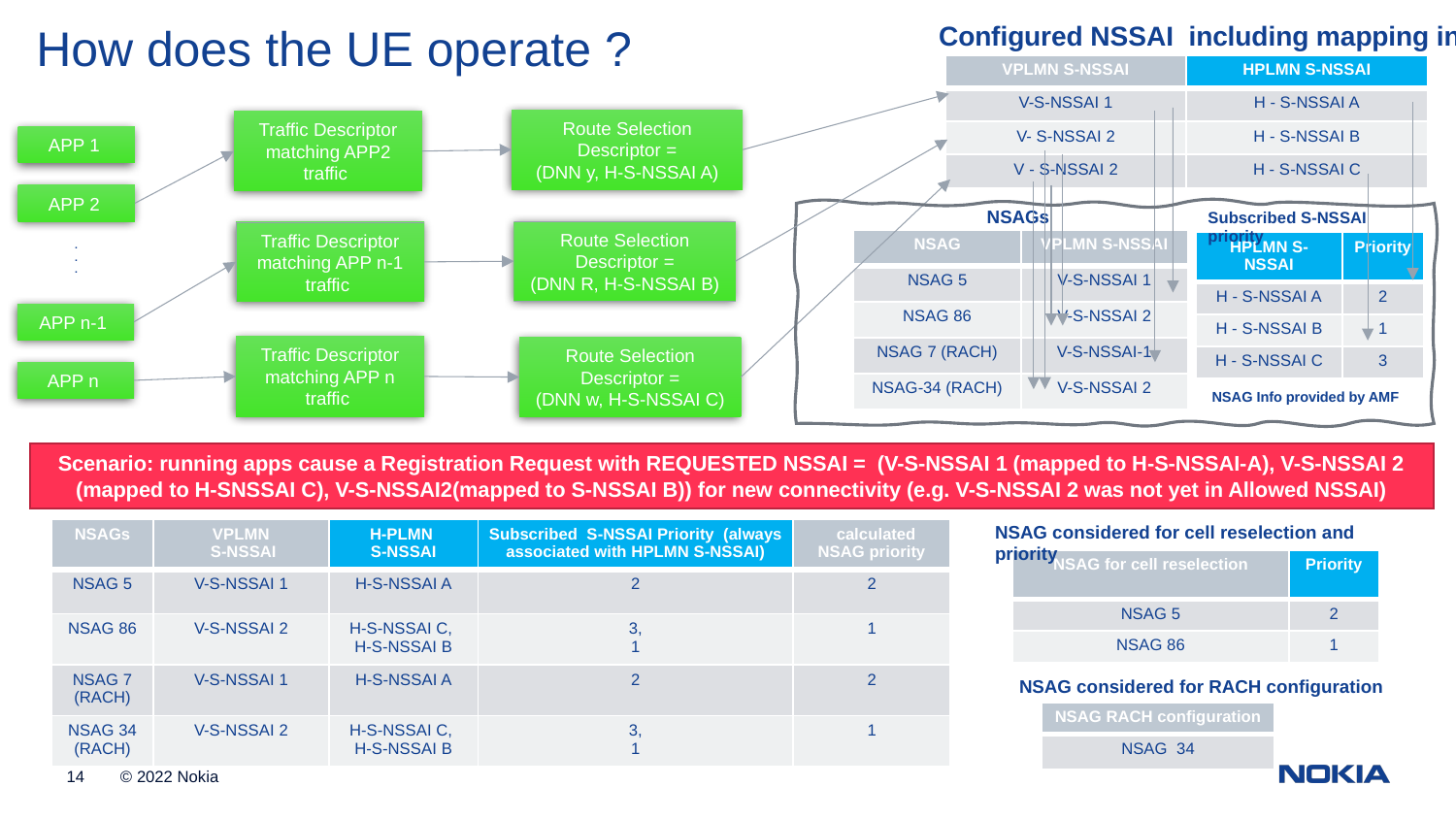

Configured NSSAI  including mapping info
How does the UE operate ?
| VPLMN S-NSSAI | HPLMN S-NSSAI |
| --- | --- |
| V-S-NSSAI 1 | H - S-NSSAI A |
| V- S-NSSAI 2 | H - S-NSSAI B |
| V - S-NSSAI 2 | H - S-NSSAI C |
Route Selection Descriptor =
(DNN y, H-S-NSSAI A)
Traffic Descriptor matching APP2 traffic
APP 1
APP 2
NSAGs
Subscribed S-NSSAI priority

Route Selection Descriptor =
(DNN R, H-S-NSSAI B)
Traffic Descriptor matching APP n-1 traffic
| NSAG | VPLMN S-NSSAI |
| --- | --- |
| NSAG 5 | V-S-NSSAI 1 |
| NSAG 86 | V-S-NSSAI 2 |
| NSAG 7 (RACH) | V-S-NSSAI-1 |
| NSAG-34 (RACH) | V-S-NSSAI 2 |
.
.
.
| HPLMN S-NSSAI | Priority |
| --- | --- |
| H - S-NSSAI A | 2 |
| H - S-NSSAI B | 1 |
| H - S-NSSAI C | 3 |
APP n-1
Traffic Descriptor matching APP n traffic
Route Selection Descriptor =
(DNN w, H-S-NSSAI C)
APP n
NSAG Info provided by AMF
Scenario: running apps cause a Registration Request with REQUESTED NSSAI =  (V-S-NSSAI 1 (mapped to H-S-NSSAI-A), V-S-NSSAI 2 (mapped to H-SNSSAI C), V-S-NSSAI2(mapped to S-NSSAI B)) for new connectivity (e.g. V-S-NSSAI 2 was not yet in Allowed NSSAI)
NSAG considered for cell reselection and priority
| NSAGs | VPLMN S-NSSAI | H-PLMN S-NSSAI | Subscribed S-NSSAI Priority (always associated with HPLMN S-NSSAI) | calculated NSAG priority |
| --- | --- | --- | --- | --- |
| NSAG 5 | V-S-NSSAI 1 | H-S-NSSAI A | 2 | 2 |
| NSAG 86 | V-S-NSSAI 2 | H-S-NSSAI C, H-S-NSSAI B | 3, 1 | 1 |
| NSAG 7 (RACH) | V-S-NSSAI 1 | H-S-NSSAI A | 2 | 2 |
| NSAG 34 (RACH) | V-S-NSSAI 2 | H-S-NSSAI C, H-S-NSSAI B | 3, 1 | 1 |
| NSAG for cell reselection | Priority |
| --- | --- |
| NSAG 5 | 2 |
| NSAG 86 | 1 |
NSAG considered for RACH configuration
| NSAG RACH configuration |
| --- |
| NSAG 34 |